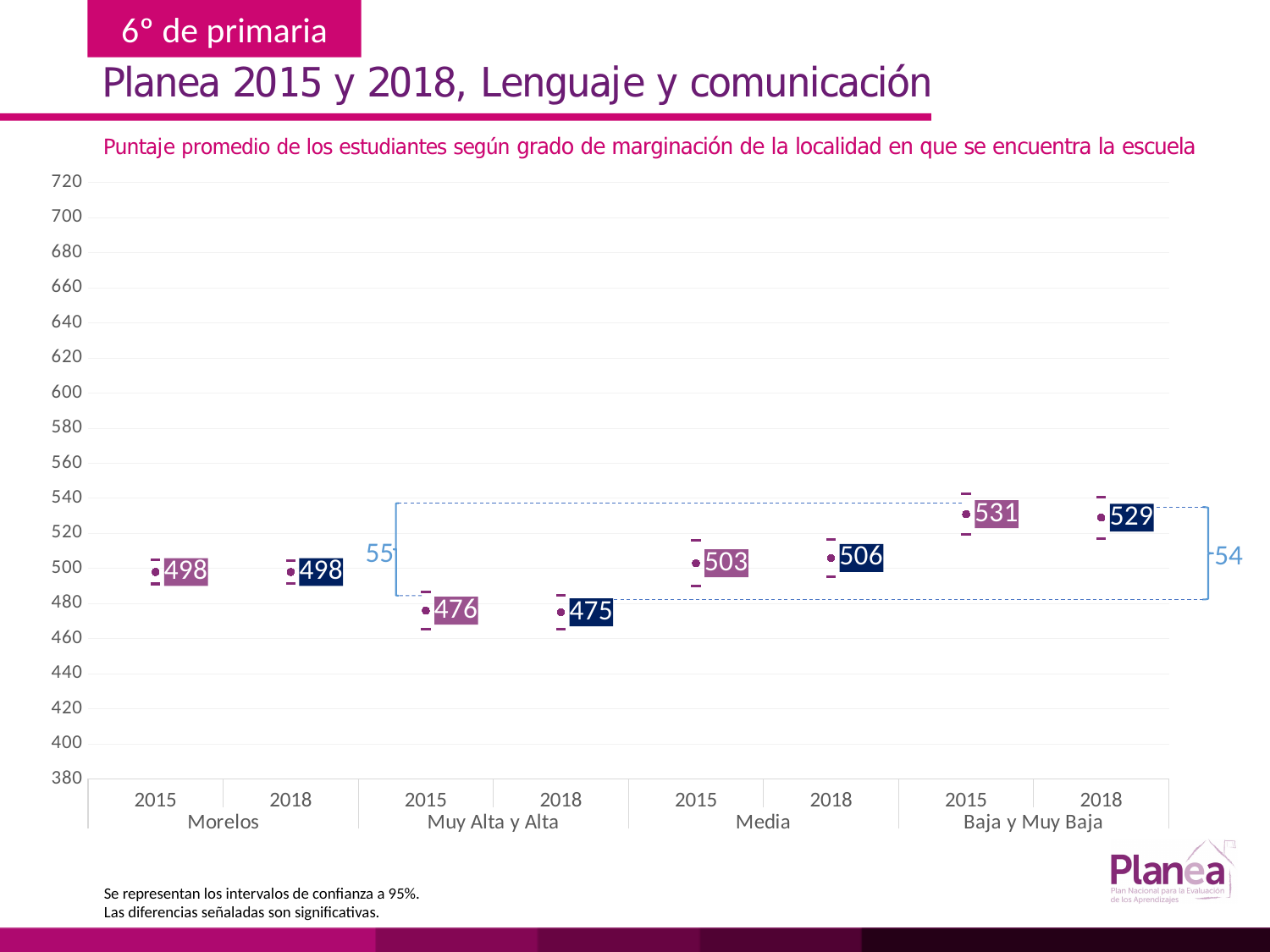

Planea 2015 y 2018, Lenguaje y comunicación

Puntaje promedio de los estudiantes según grado de marginación de la localidad en que se encuentra la escuela

### Chart

| Category |  |  |  |
|---|---|---|---|
| 2015 | 491.234 | 504.766 | 498.0 |
| 2018 | 491.632 | 504.368 | 498.0 |
| 2015 | 465.453 | 486.547 | 476.0 |
| 2018 | 465.249 | 484.751 | 475.0 |
| 2015 | 490.065 | 515.935 | 503.0 |
| 2018 | 495.453 | 516.547 | 506.0 |
| 2015 | 519.259 | 542.741 | 531.0 |
| 2018 | 517.06 | 540.94 | 529.0 |
55

54
Se representan los intervalos de confianza a 95%.
Las diferencias señaladas son significativas.